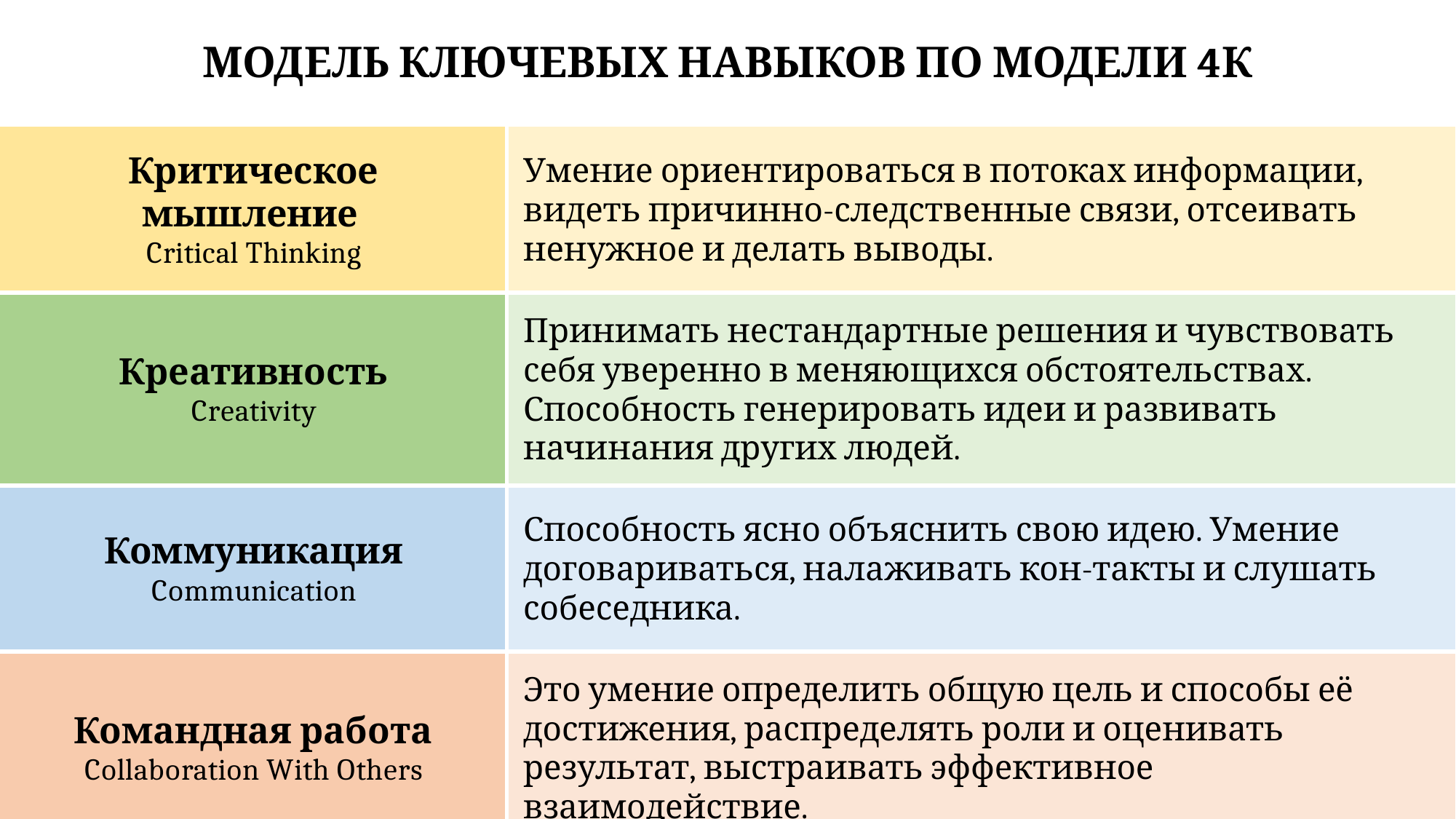

МОДЕЛЬ КЛЮЧЕВЫХ НАВЫКОВ ПО МОДЕЛИ 4К
| Критическое мышление Critical Thinking | Умение ориентироваться в потоках информации, видеть причинно-следственные связи, отсеивать ненужное и делать выводы. |
| --- | --- |
| Креативность Creativity | Принимать нестандартные решения и чувствовать себя уверенно в меняющихся обстоятельствах. Способность генерировать идеи и развивать начинания других людей. |
| Коммуникация Communication | Способность ясно объяснить свою идею. Умение договариваться, налаживать кон-такты и слушать собеседника. |
| Командная работа Collaboration With Others | Это умение определить общую цель и способы её достижения, распределять роли и оценивать результат, выстраивать эффективное взаимодействие. |
34